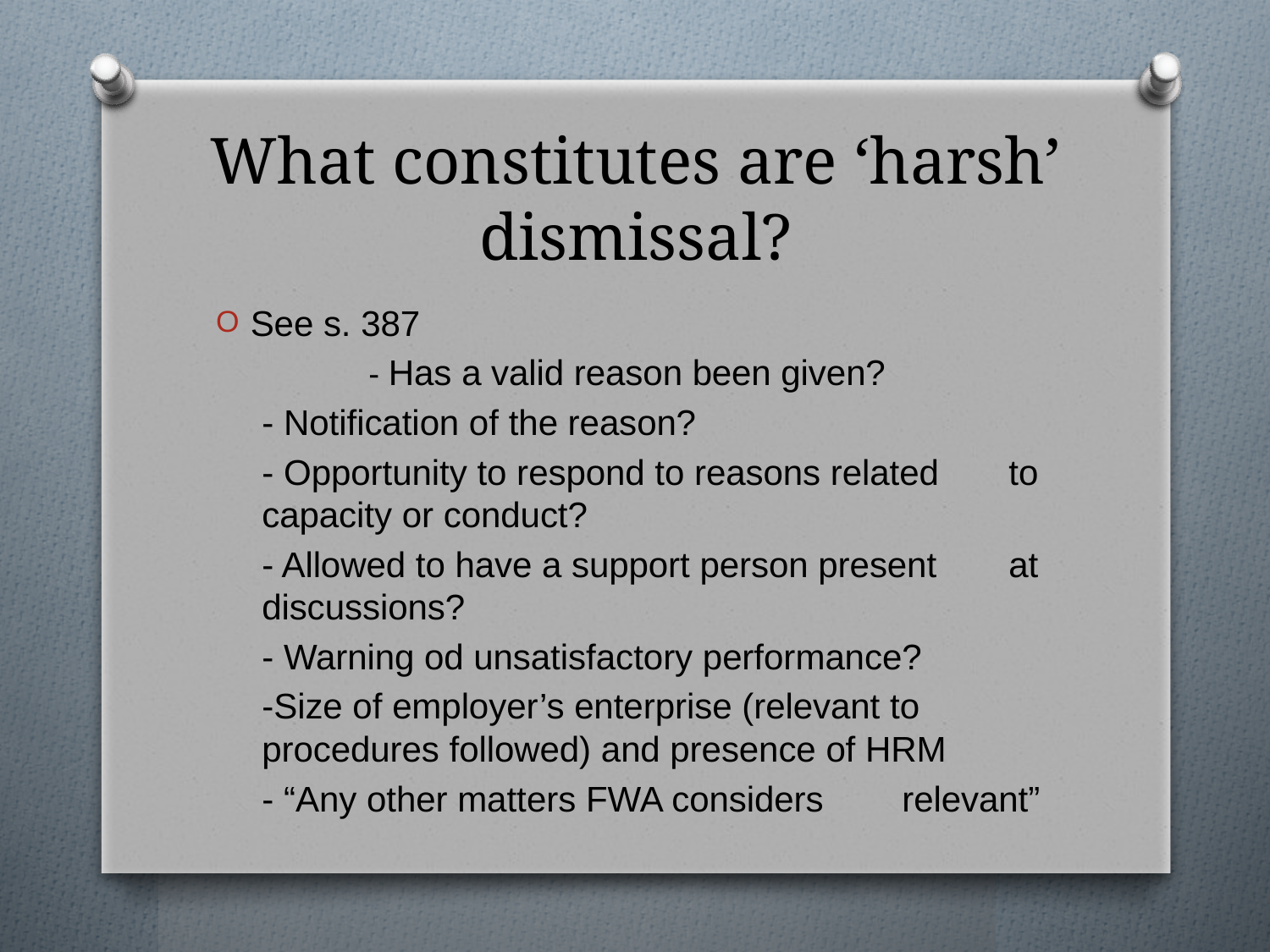

# What constitutes are ‘harsh’ dismissal?
See s. 387
 	- Has a valid reason been given?
	- Notification of the reason?
	- Opportunity to respond to reasons related 	to capacity or conduct?
	- Allowed to have a support person present 	at discussions?
	- Warning od unsatisfactory performance?
	-Size of employer’s enterprise (relevant to 	procedures followed) and presence of HRM
	- “Any other matters FWA considers 	relevant”